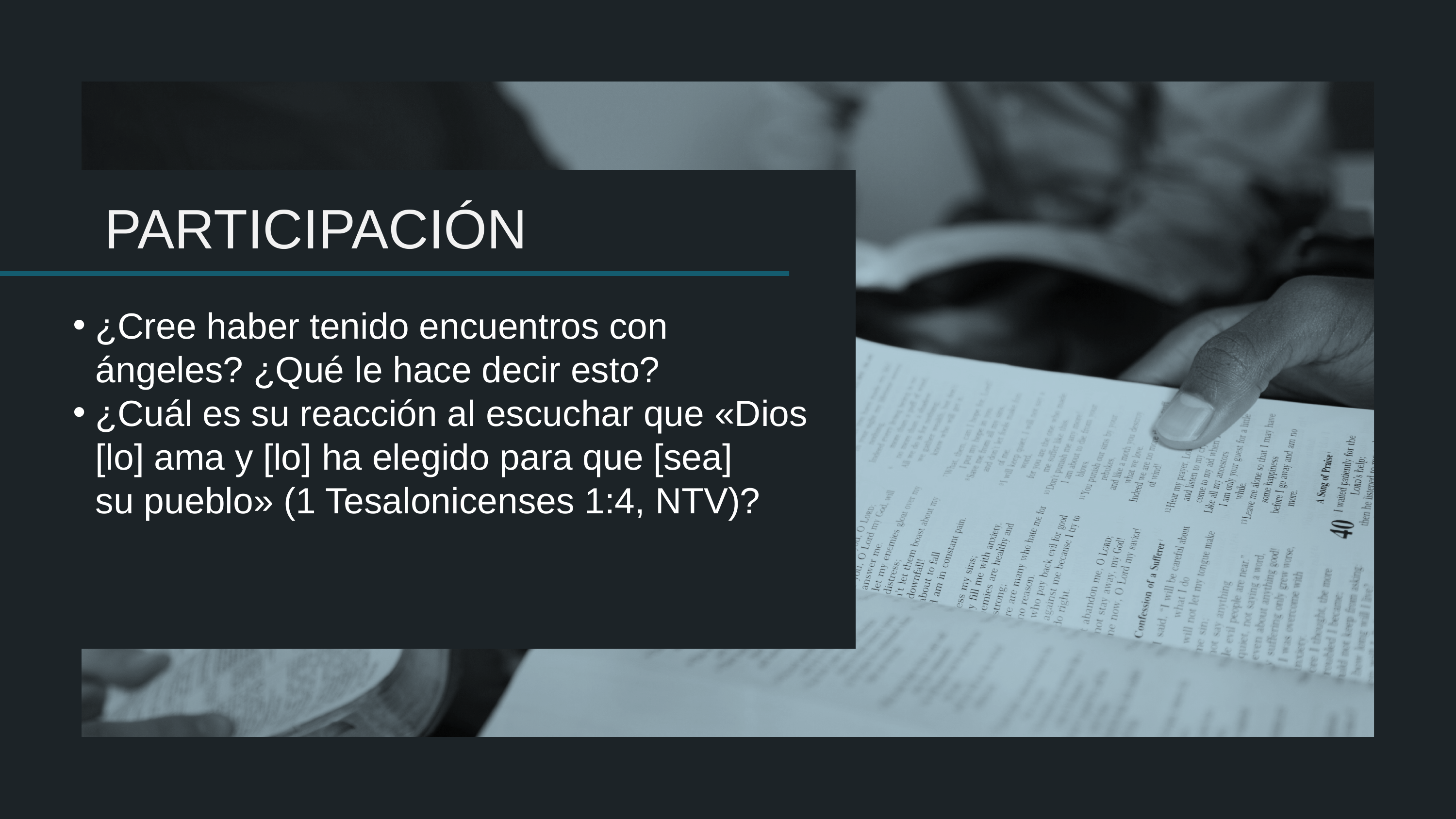

¿Cree haber tenido encuentros con ángeles? ¿Qué le hace decir esto?
¿Cuál es su reacción al escuchar que «Dios [lo] ama y [lo] ha elegido para que [sea]
su pueblo» (1 Tesalonicenses 1:4, NTV)?